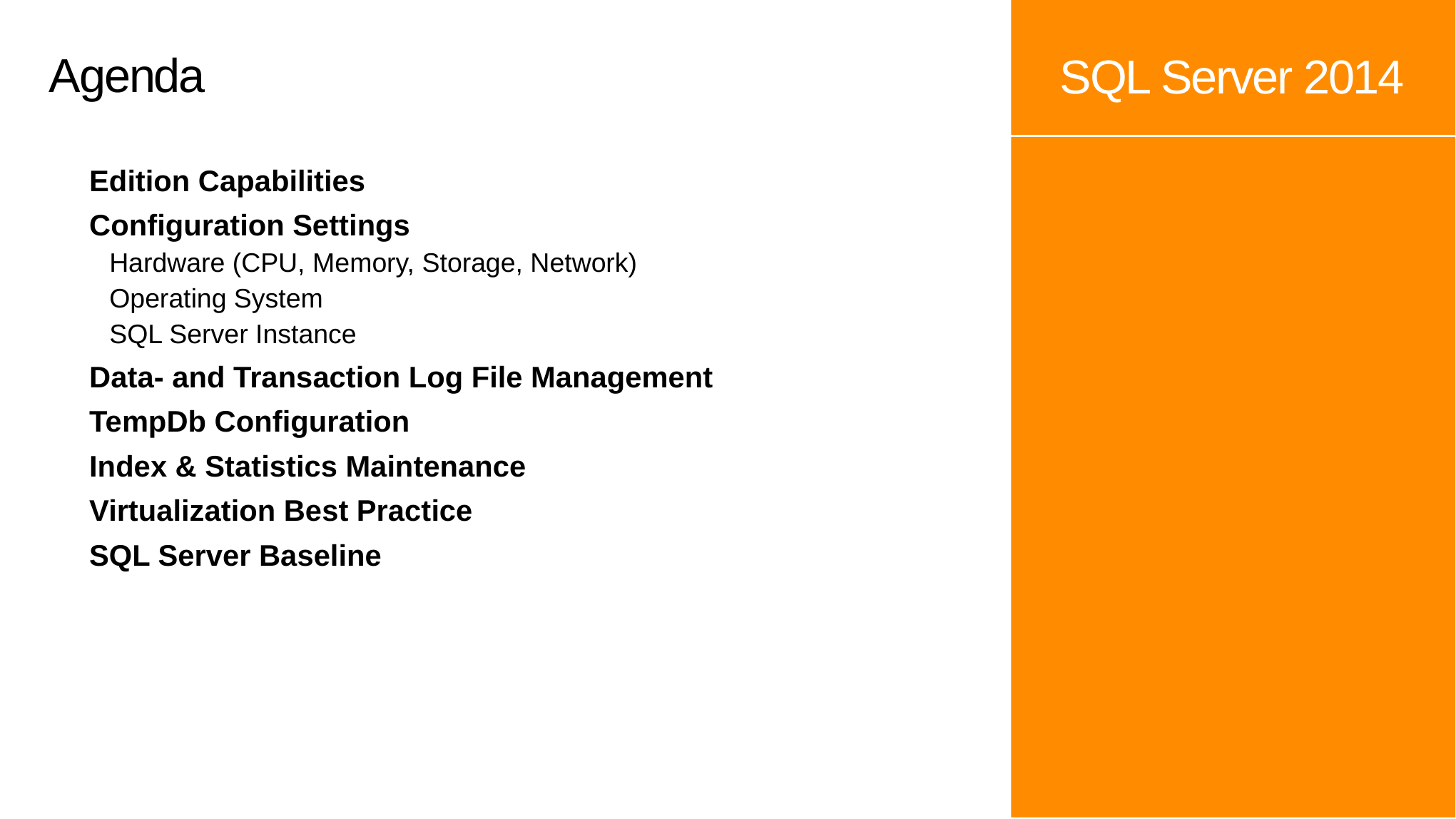

# Agenda
SQL Server 2014
Edition Capabilities
Configuration Settings
Hardware (CPU, Memory, Storage, Network)
Operating System
SQL Server Instance
Data- and Transaction Log File Management
TempDb Configuration
Index & Statistics Maintenance
Virtualization Best Practice
SQL Server Baseline